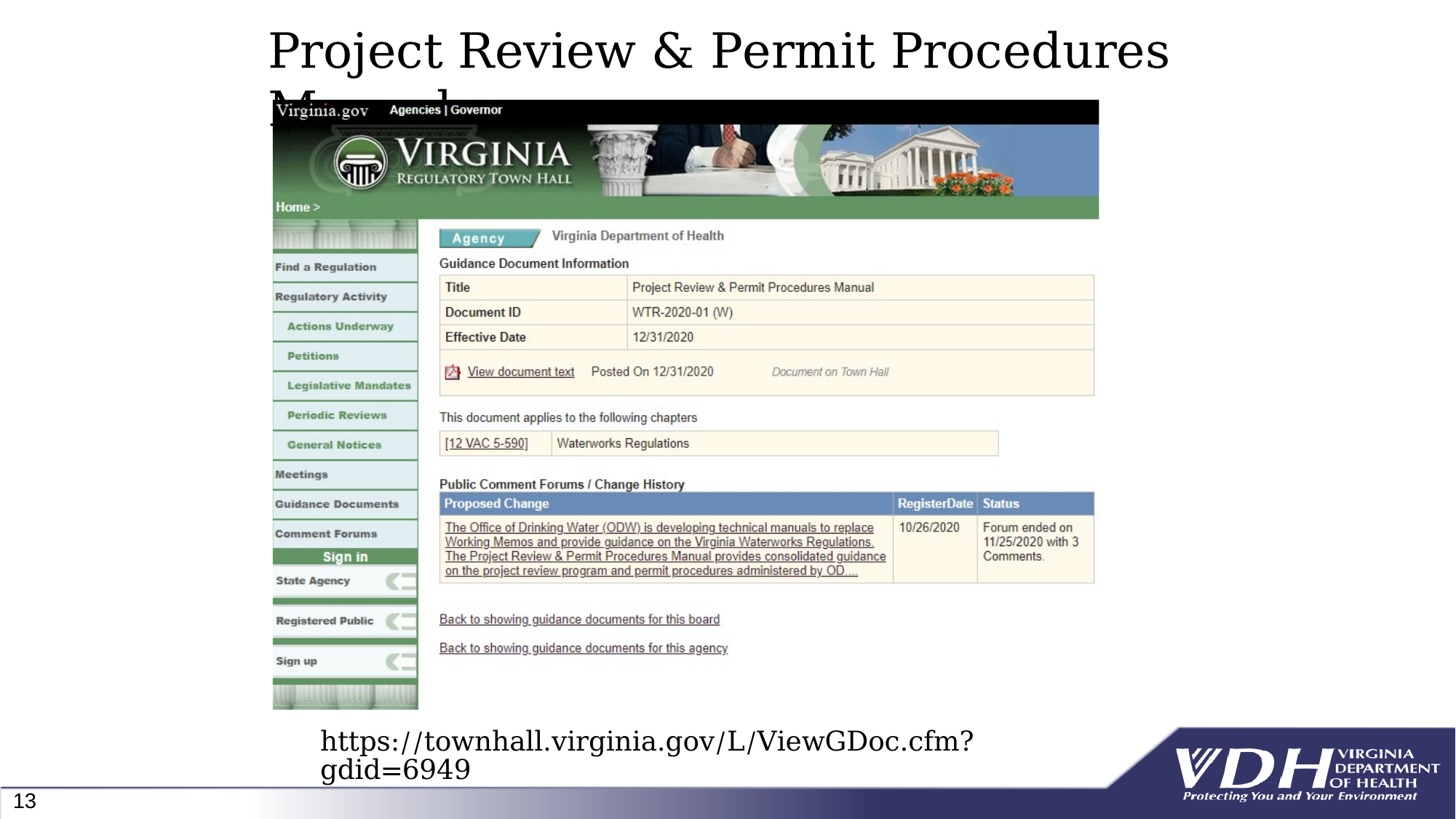

# Project Review & Permit Procedures Manual

https://townhall.virginia.gov/L/ViewGDoc.cfm?gdid=6949
13